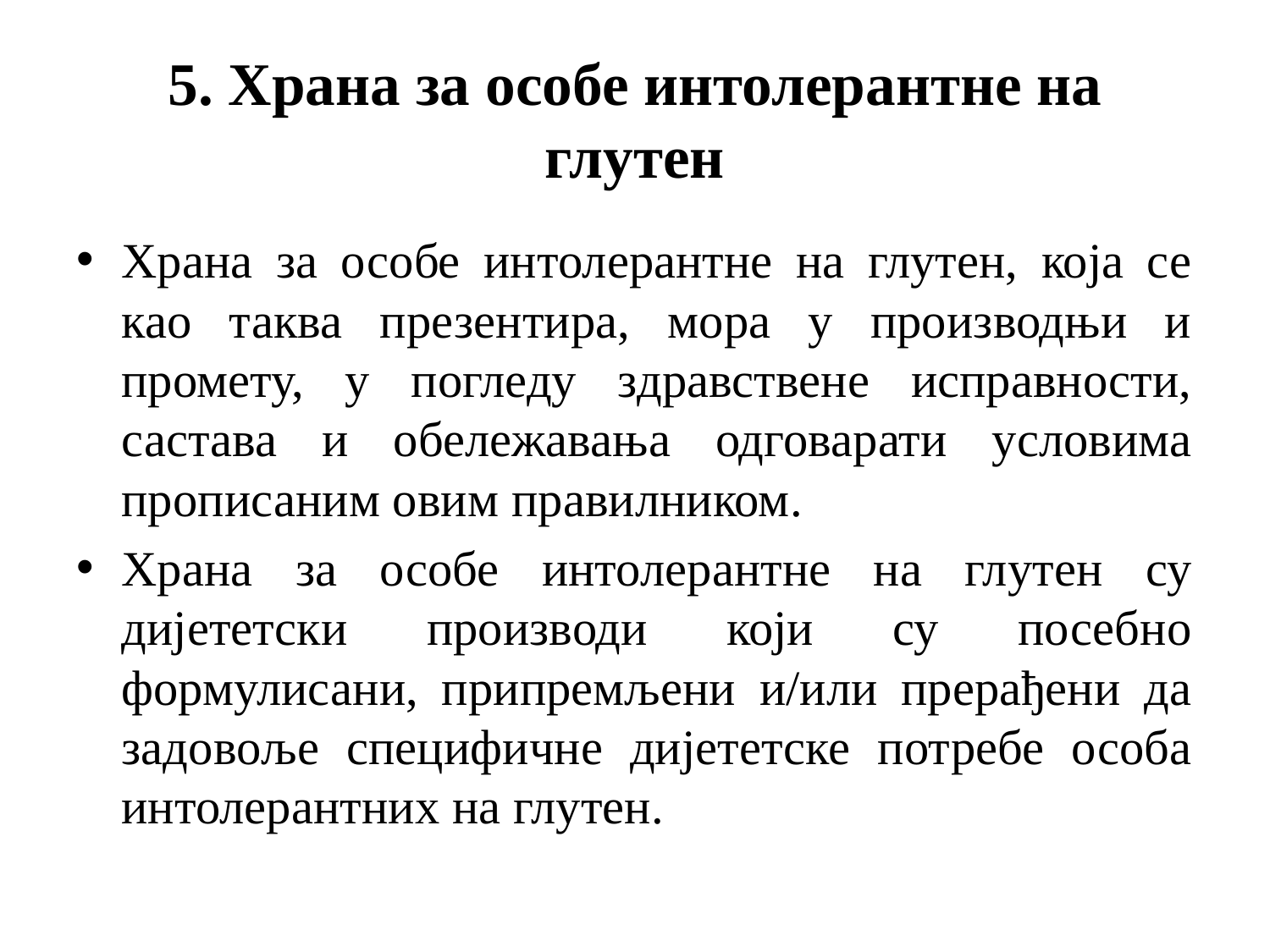

# 5. Храна за особе интолерантне на глутен
Храна за особе интолерантне на глутен, која се као таква презентира, мора у производњи и промету, у погледу здравствене исправности, састава и обележавања одговарати условима прописаним овим правилником.
Храна за особе интолерантне на глутен су дијететски производи који су посебно формулисани, припремљени и/или прерађени да задовоље специфичне дијететске потребе особа интолерантних на глутен.